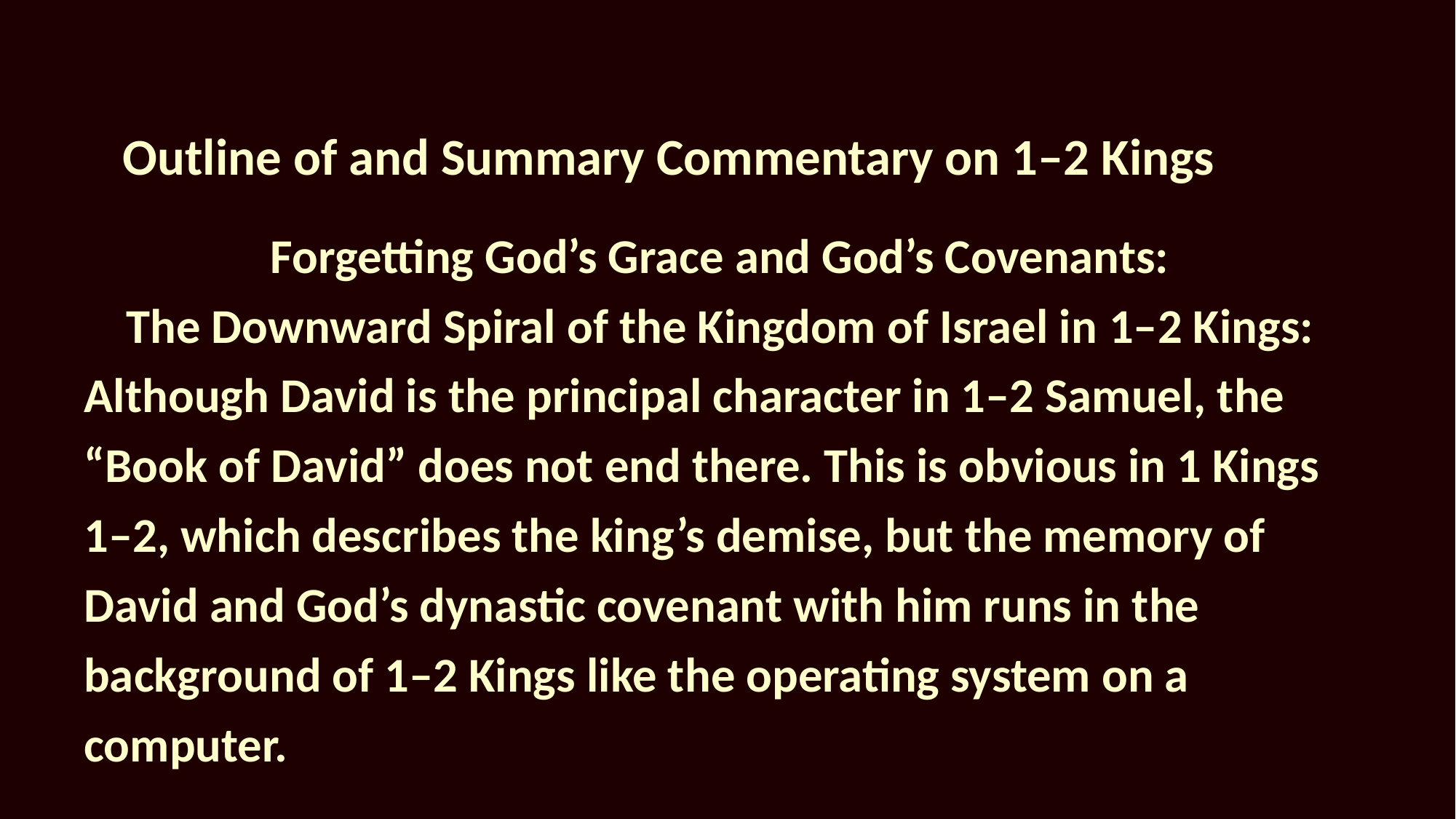

# Outline of and Summary Commentary on 1–2 Kings
Forgetting God’s Grace and God’s Covenants:
The Downward Spiral of the Kingdom of Israel in 1–2 Kings:
Although David is the principal character in 1–2 Samuel, the “Book of David” does not end there. This is obvious in 1 Kings 1–2, which describes the king’s demise, but the memory of David and God’s dynastic covenant with him runs in the background of 1–2 Kings like the operating system on a computer.